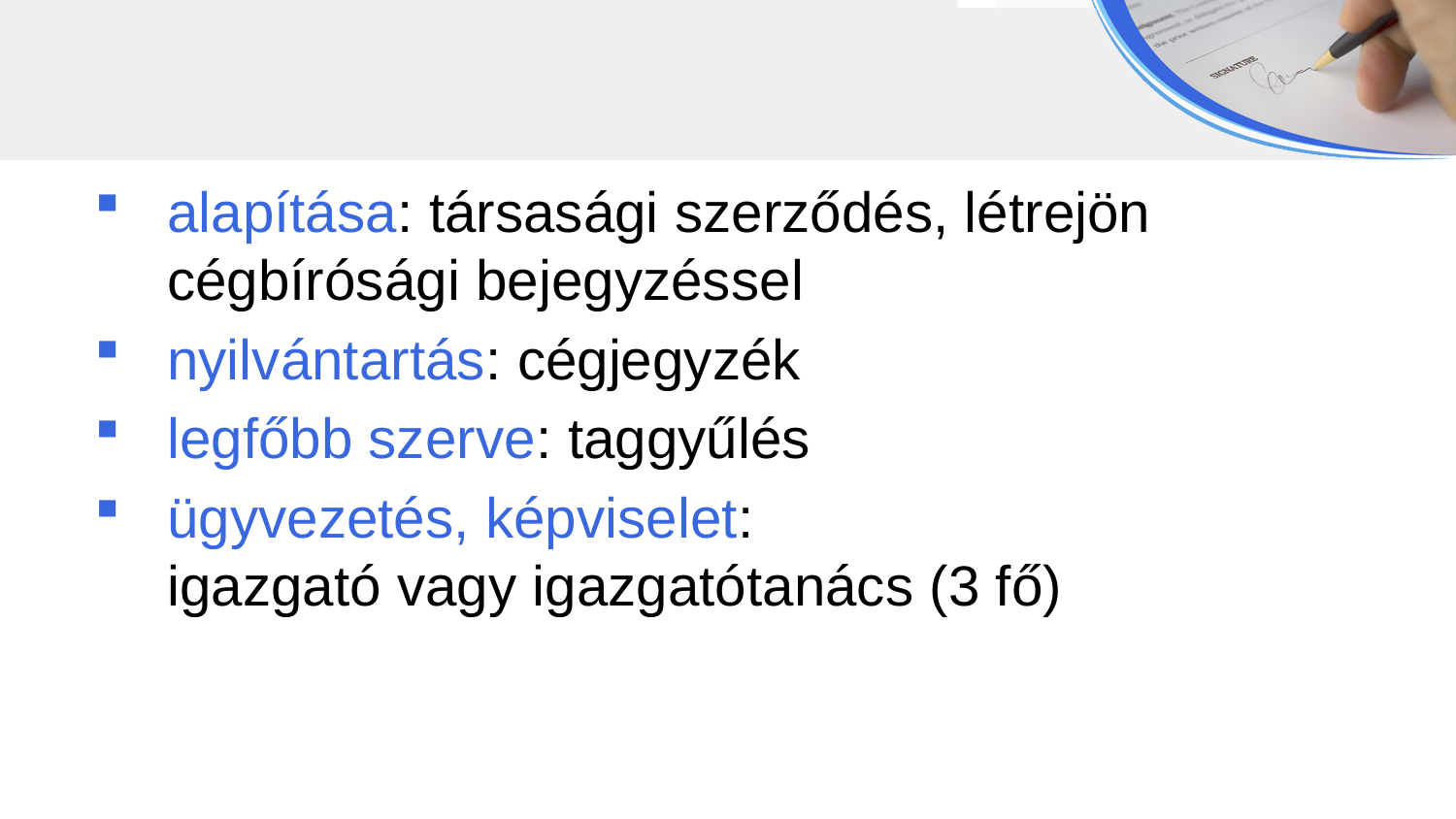

alapítása: társasági szerződés, létrejön cégbírósági bejegyzéssel
nyilvántartás: cégjegyzék
legfőbb szerve: taggyűlés
ügyvezetés, képviselet:
igazgató vagy igazgatótanács (3 fő)